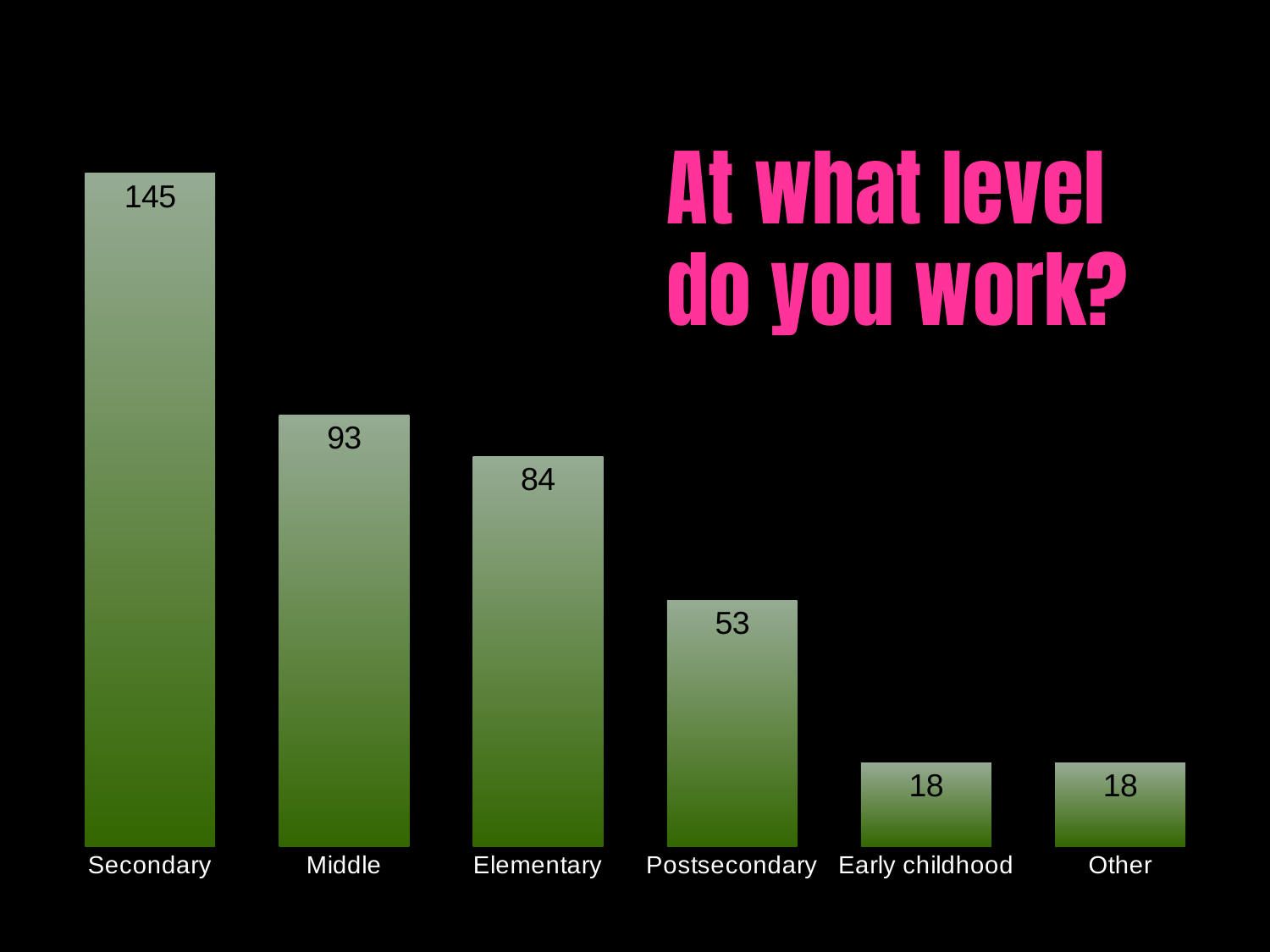

### Chart

| Category | Series 1 |
|---|---|
| Secondary | 145.0 |
| Middle | 93.0 |
| Elementary | 84.0 |
| Postsecondary | 53.0 |
| Early childhood | 18.0 |
| Other | 18.0 |
At what level
do you work?